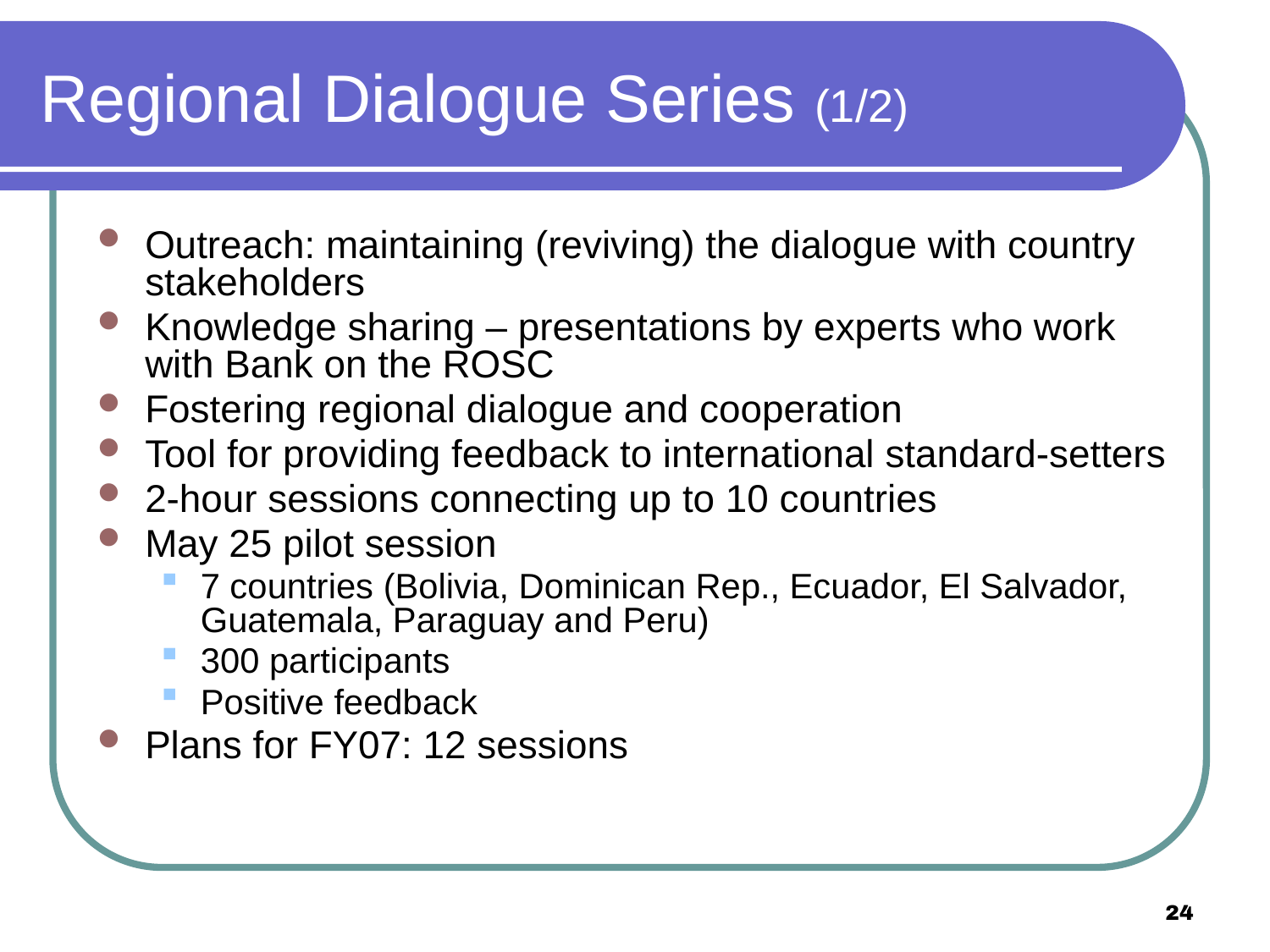

# Regional Dialogue Series (1/2)
Outreach: maintaining (reviving) the dialogue with country stakeholders
Knowledge sharing – presentations by experts who work with Bank on the ROSC
Fostering regional dialogue and cooperation
Tool for providing feedback to international standard-setters
2-hour sessions connecting up to 10 countries
May 25 pilot session
7 countries (Bolivia, Dominican Rep., Ecuador, El Salvador, Guatemala, Paraguay and Peru)
300 participants
Positive feedback
Plans for FY07: 12 sessions
24